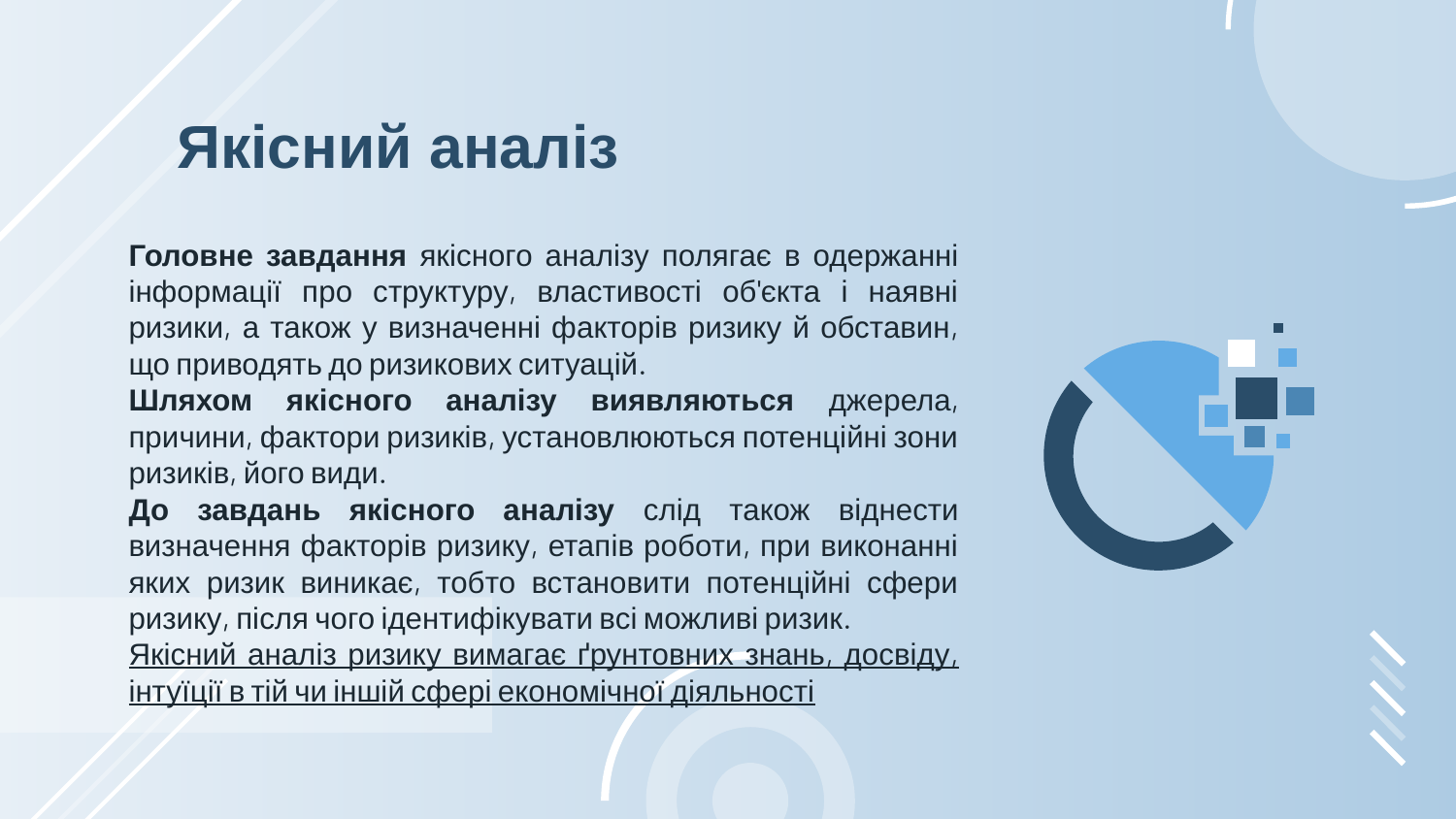

# Якісний аналіз
Головне завдання якісного аналізу полягає в одержанні інформації про структуру, властивості об'єкта і наявні ризики, а також у визначенні факторів ризику й обставин, що приводять до ризикових ситуацій.
Шляхом якісного аналізу виявляються джерела, причини, фактори ризиків, установлюються потенційні зони ризиків, його види.
До завдань якісного аналізу слід також віднести визначення факторів ризику, етапів роботи, при виконанні яких ризик виникає, тобто встановити потенційні сфери ризику, після чого ідентифікувати всі можливі ризик.
Якісний аналіз ризику вимагає ґрунтовних знань, досвіду, інтуїції в тій чи іншій сфері економічної діяльності